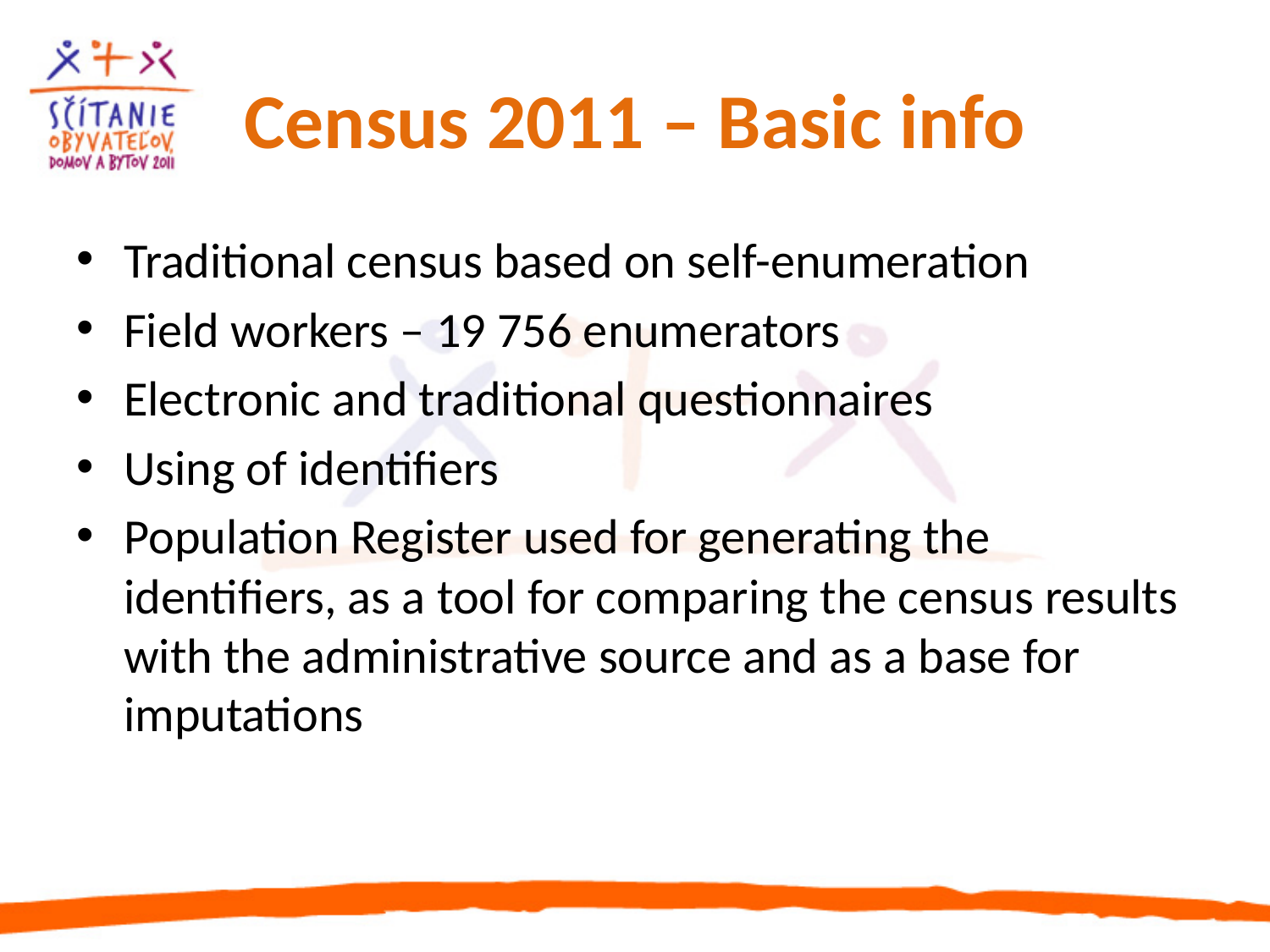

# Census 2011 – Basic info
Traditional census based on self-enumeration
Field workers – 19 756 enumerators
Electronic and traditional questionnaires
Using of identifiers
Population Register used for generating the identifiers, as a tool for comparing the census results with the administrative source and as a base for imputations